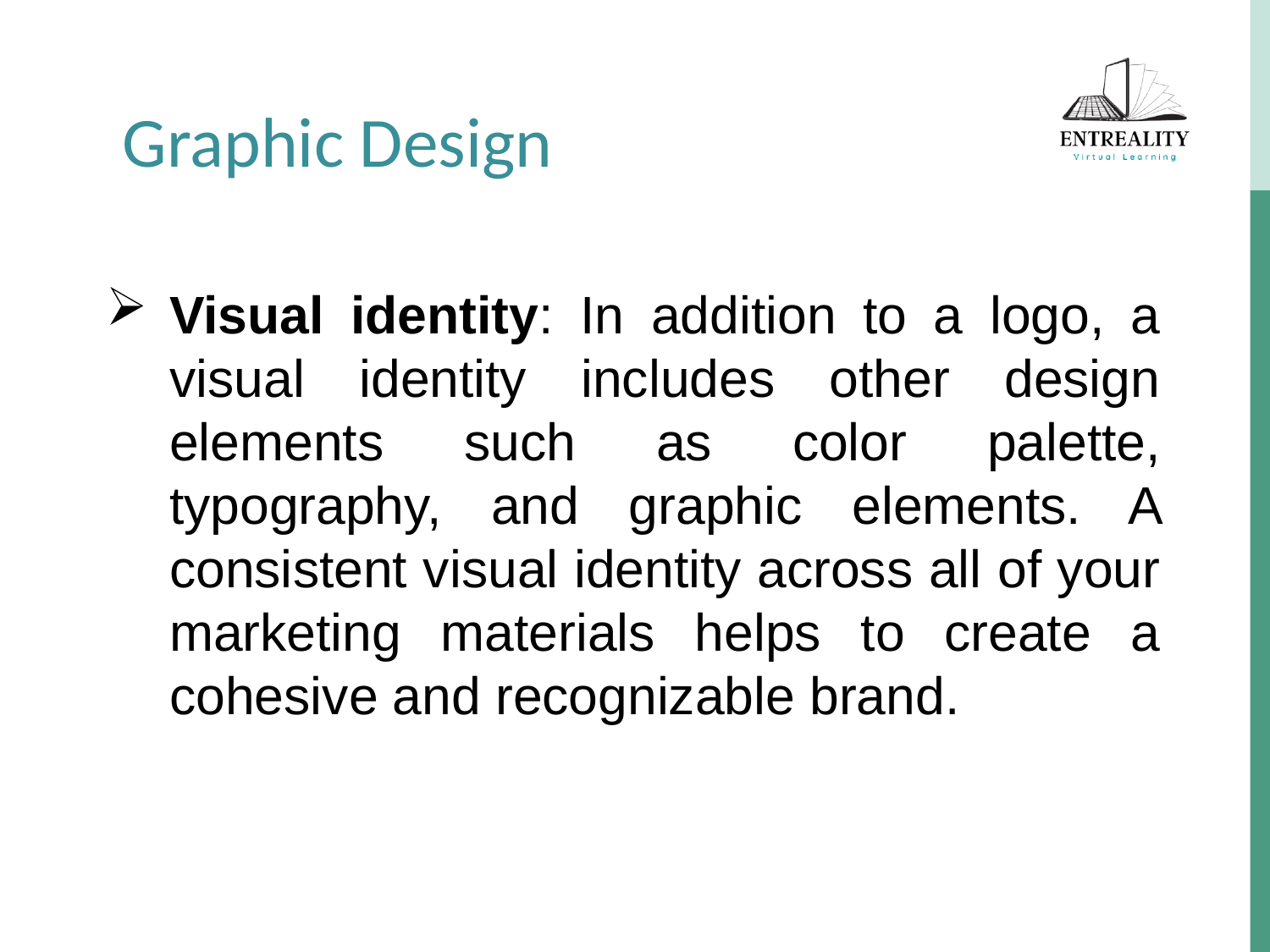

Graphic Design
Visual identity: In addition to a logo, a visual identity includes other design elements such as color palette, typography, and graphic elements. A consistent visual identity across all of your marketing materials helps to create a cohesive and recognizable brand.